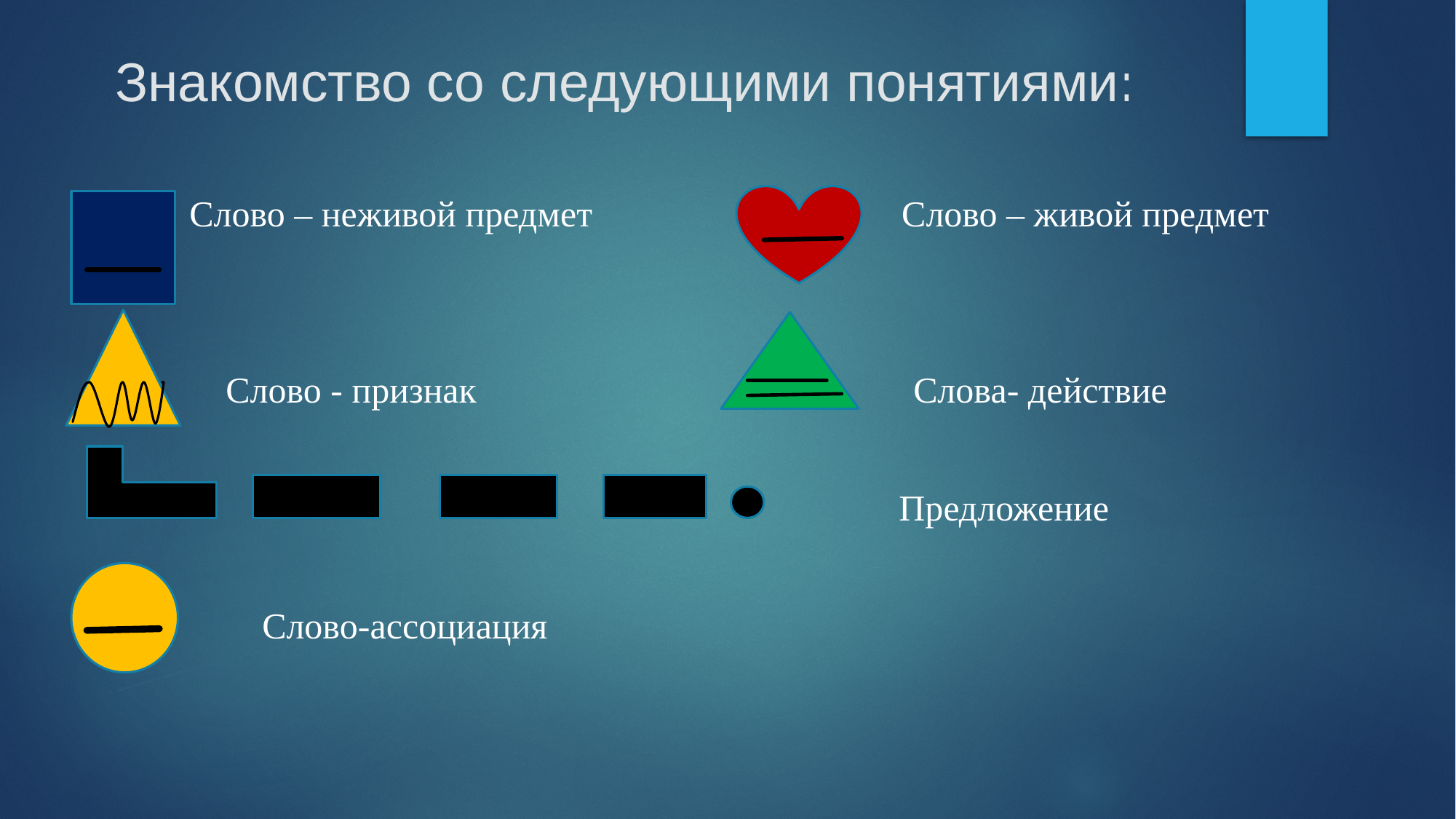

# Знакомство со следующими понятиями:
                           Слово – неживой предмет                                  Слово – живой предмет

                      Слово - признак                                                Слова- действие

                                                                                                Предложение

                          Слово-ассоциация